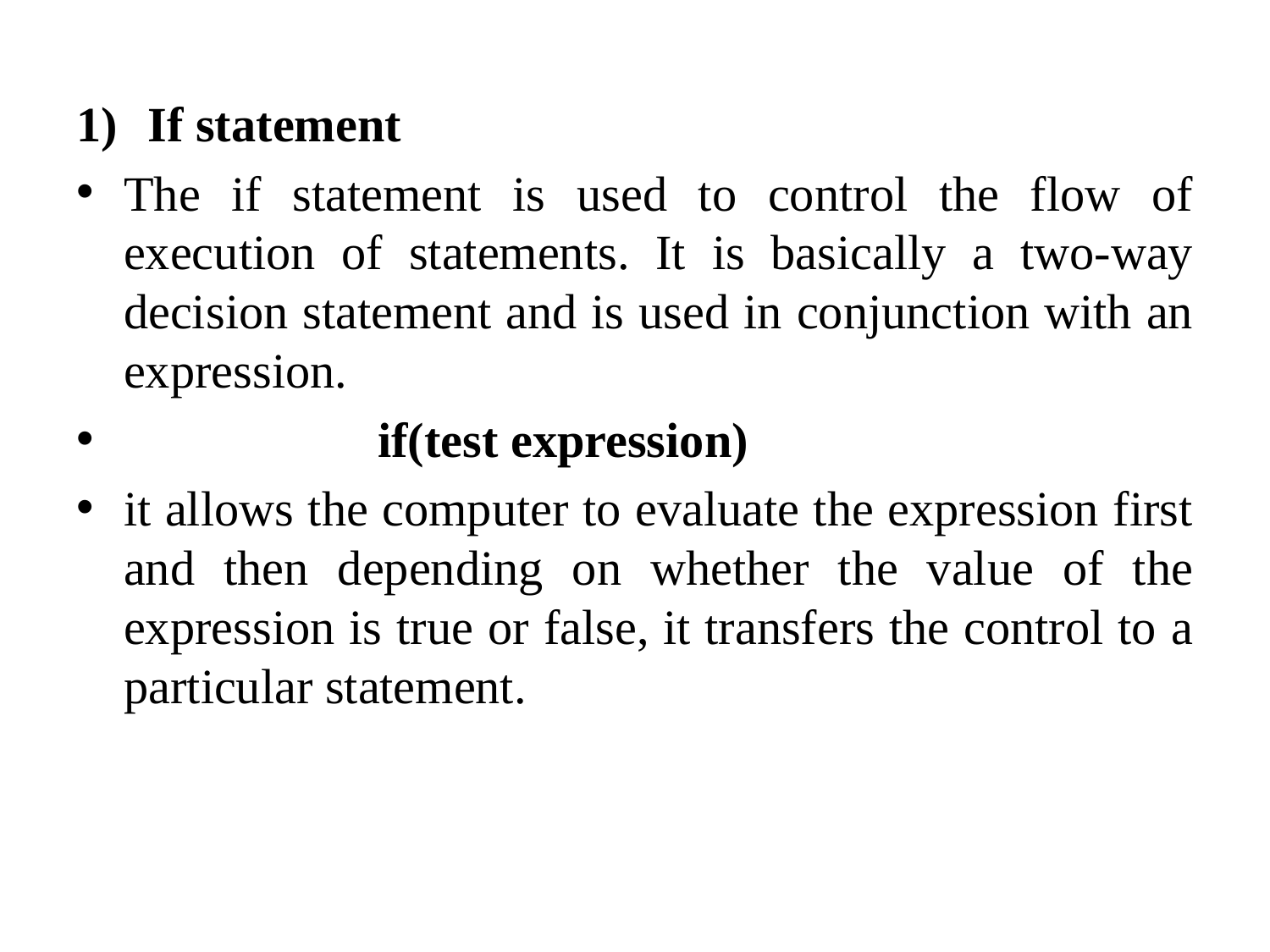

If statement
The if statement is used to control the flow of execution of statements. It is basically a two-way decision statement and is used in conjunction with an expression.
		if(test expression)
it allows the computer to evaluate the expression first and then depending on whether the value of the expression is true or false, it transfers the control to a particular statement.